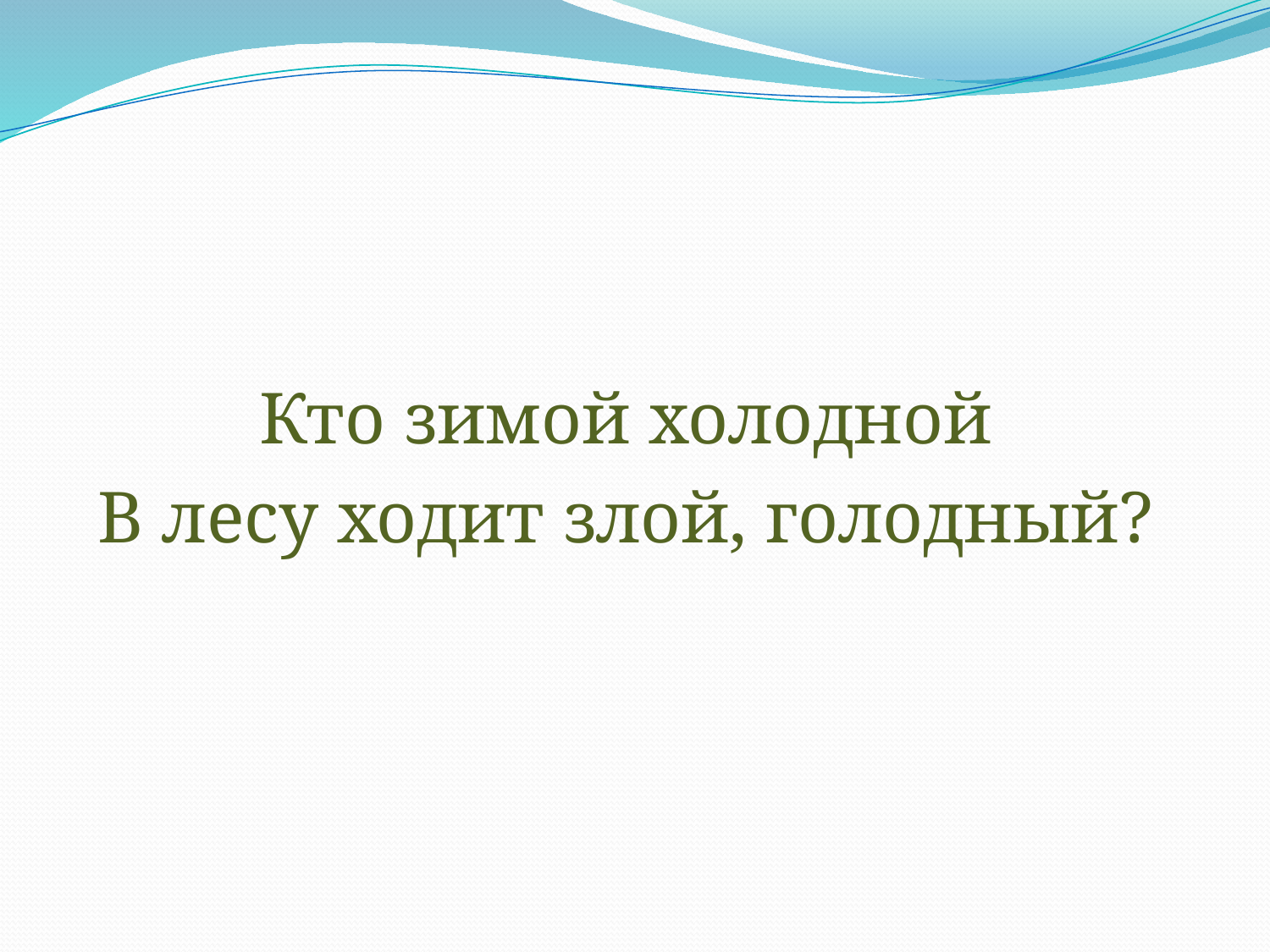

#

Кто зимой холодной
В лесу ходит злой, голодный?